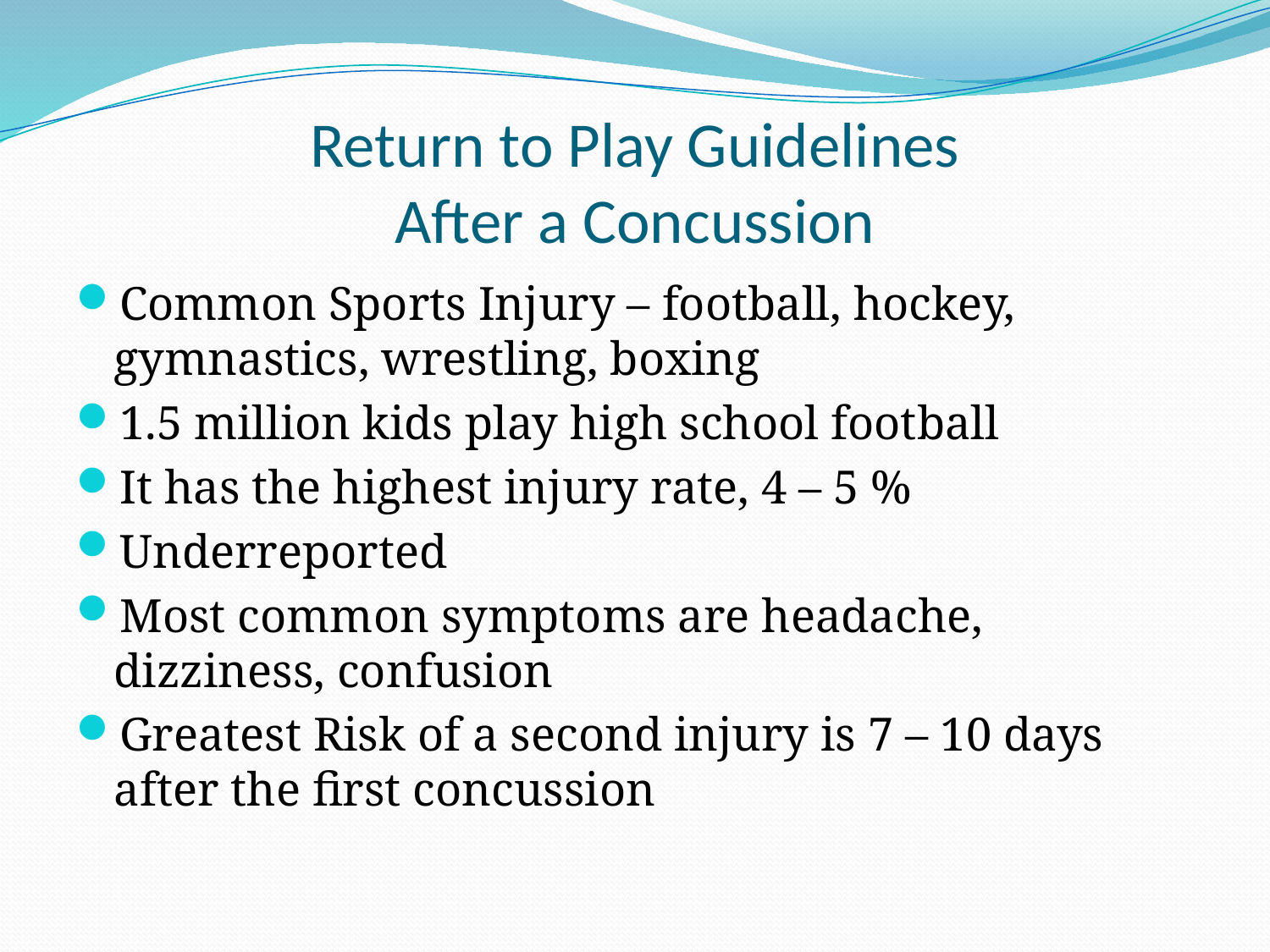

# Return to Play Guidelines After a Concussion
Common Sports Injury – football, hockey, gymnastics, wrestling, boxing
1.5 million kids play high school football
It has the highest injury rate, 4 – 5 %
Underreported
Most common symptoms are headache, dizziness, confusion
Greatest Risk of a second injury is 7 – 10 days after the first concussion